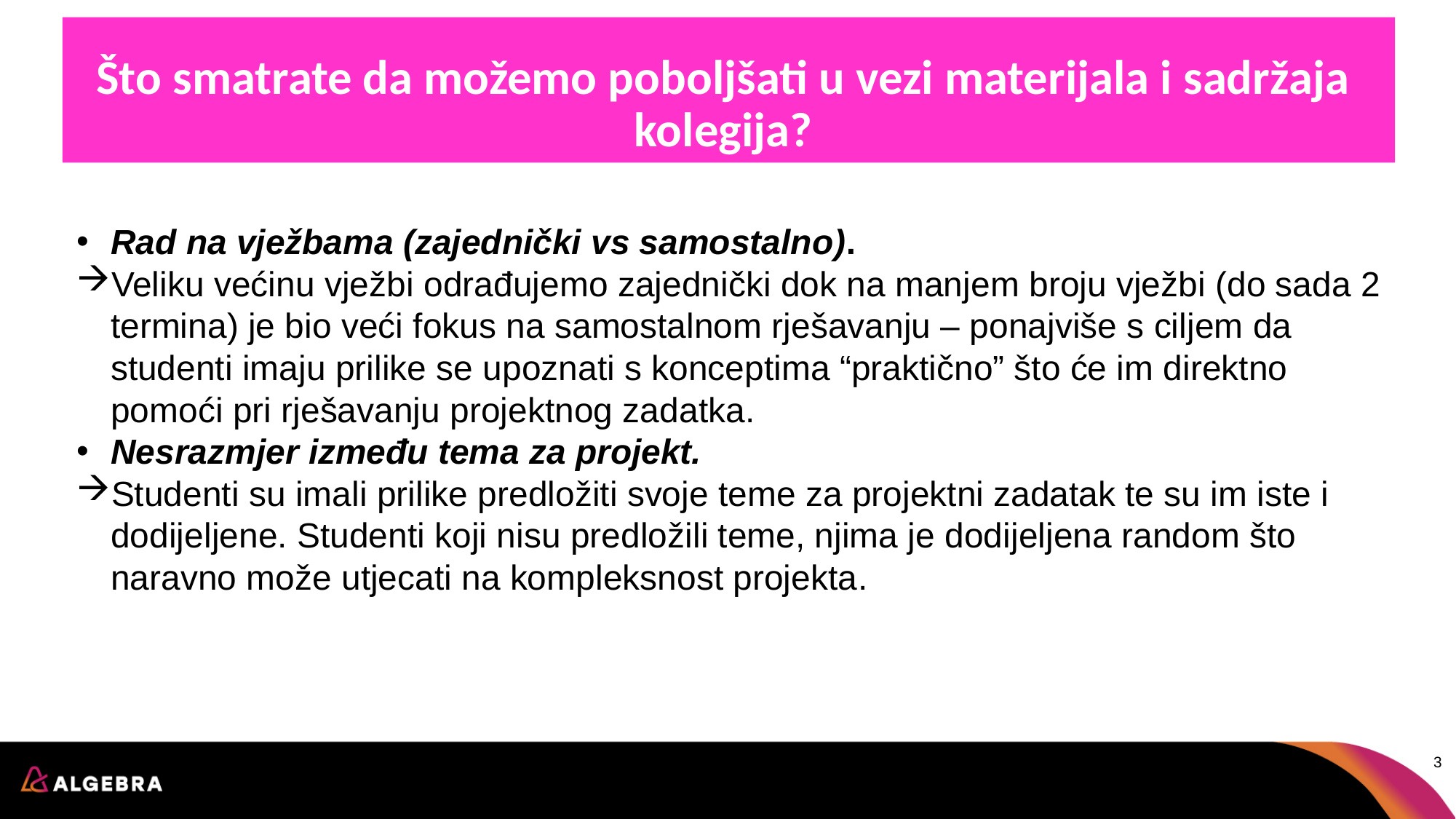

# Što smatrate da možemo poboljšati u vezi materijala i sadržaja kolegija?

Rad na vježbama (zajednički vs samostalno).
Veliku većinu vježbi odrađujemo zajednički dok na manjem broju vježbi (do sada 2 termina) je bio veći fokus na samostalnom rješavanju – ponajviše s ciljem da studenti imaju prilike se upoznati s konceptima “praktično” što će im direktno pomoći pri rješavanju projektnog zadatka.
Nesrazmjer između tema za projekt.
Studenti su imali prilike predložiti svoje teme za projektni zadatak te su im iste i dodijeljene. Studenti koji nisu predložili teme, njima je dodijeljena random što naravno može utjecati na kompleksnost projekta.